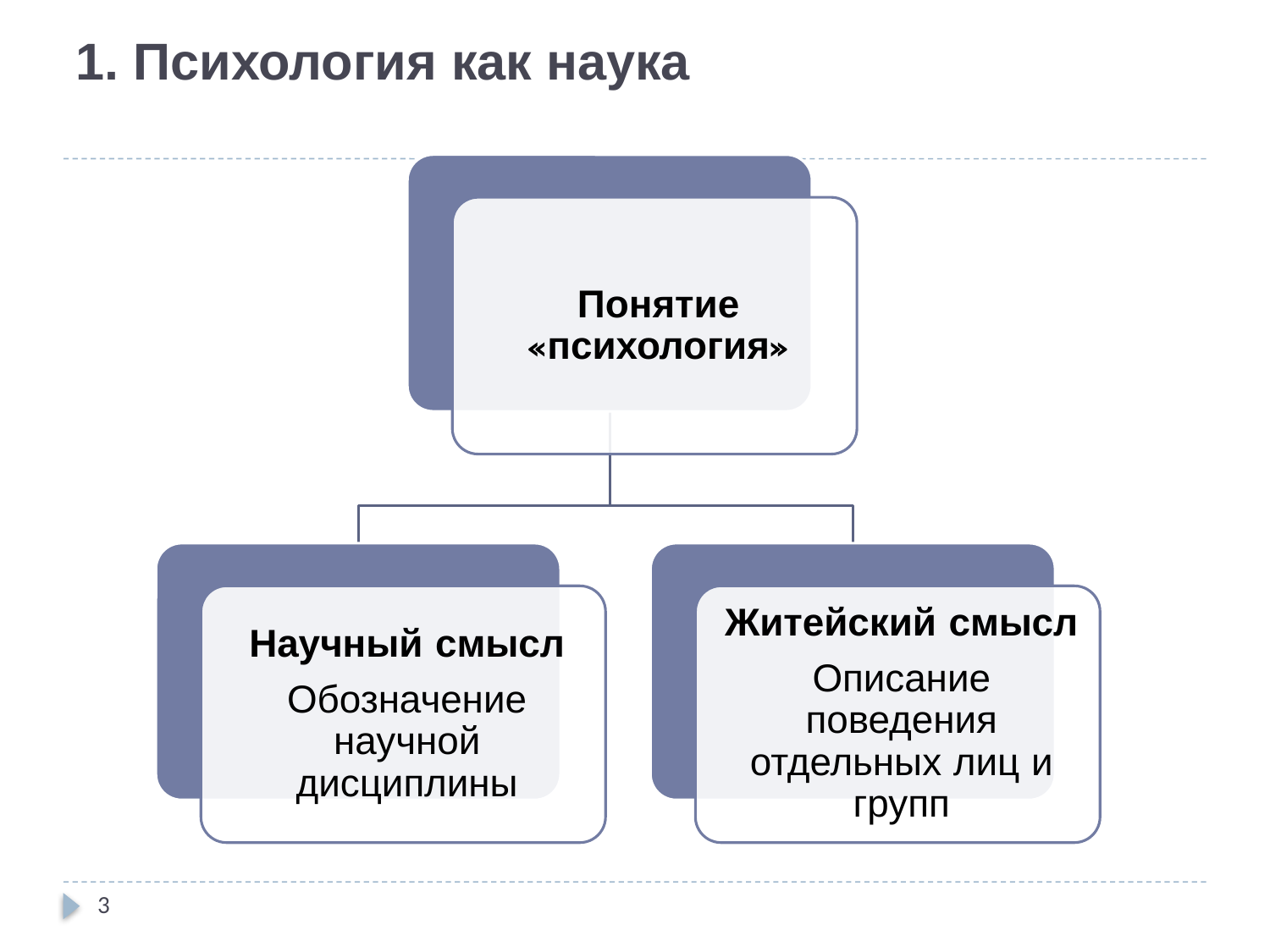

# 1. Психология как наука
Понятие «психология»
Научный смысл
Обозначение научной дисциплины
Житейский смысл
Описание поведения отдельных лиц и групп
3